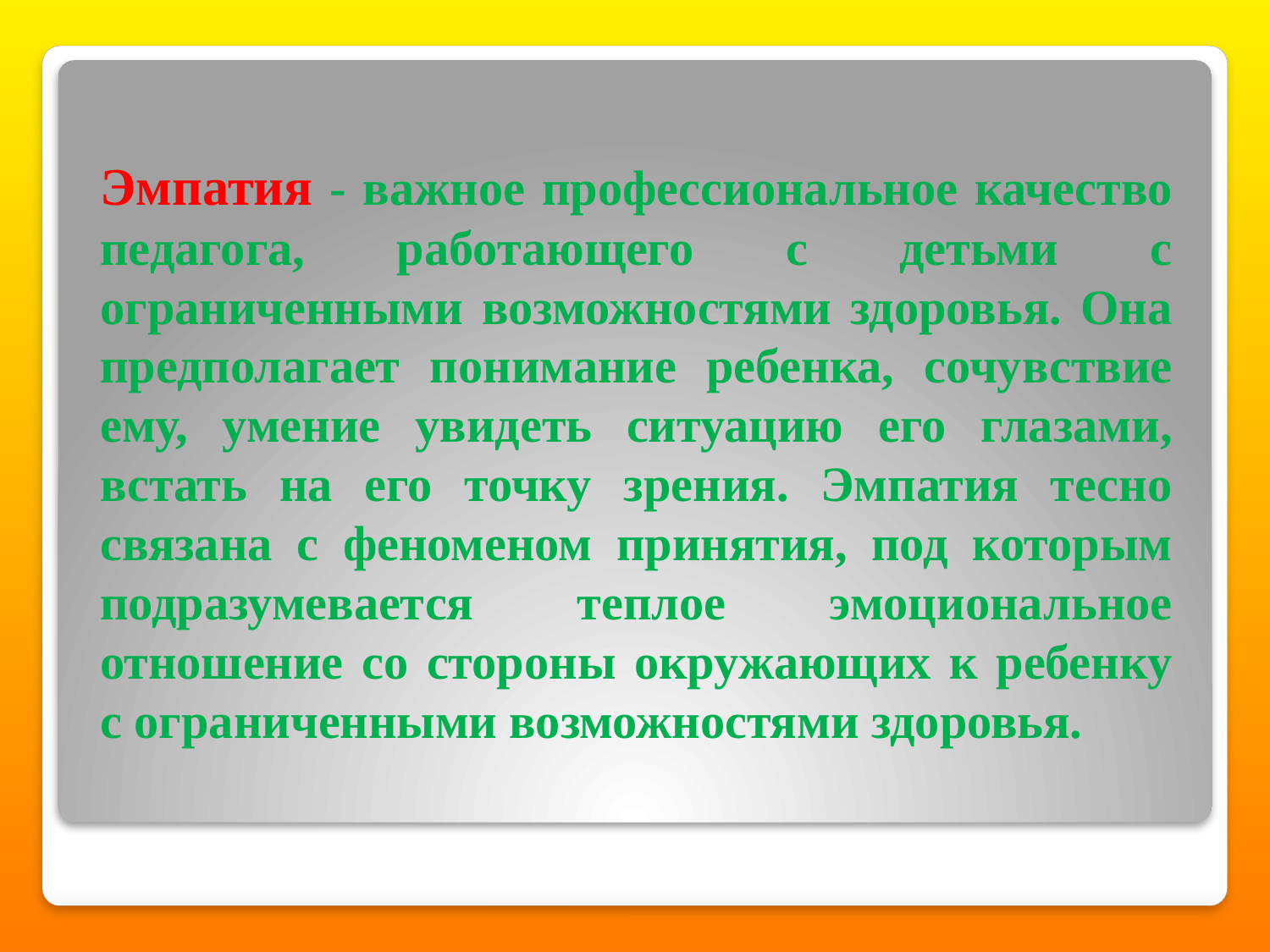

Эмпатия - важное профессиональное качество педагога, работающего с детьми с ограниченными возможностями здоровья. Она предполагает понимание ребенка, сочувствие ему, умение увидеть ситуацию его глазами, встать на его точку зрения. Эмпатия тесно связана с феноменом принятия, под которым подразумевается теплое эмоциональное отношение со стороны окружающих к ребенку с ограниченными возможностями здоровья.